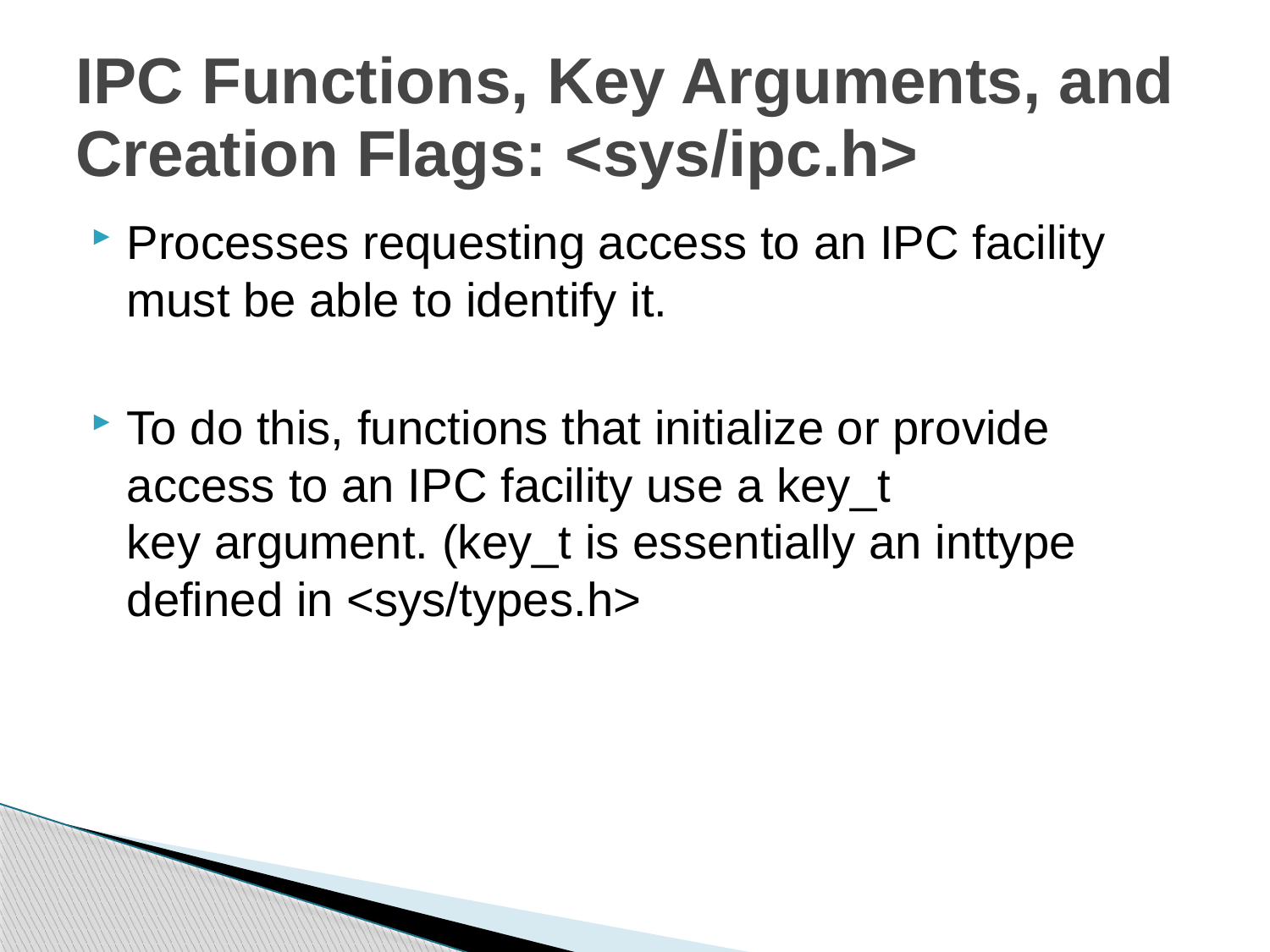

# IPC Functions, Key Arguments, and Creation Flags: <sys/ipc.h>
Processes requesting access to an IPC facility must be able to identify it.

To do this, functions that initialize or provide access to an IPC facility use a key_t key argument. (key_t is essentially an inttype defined in <sys/types.h>